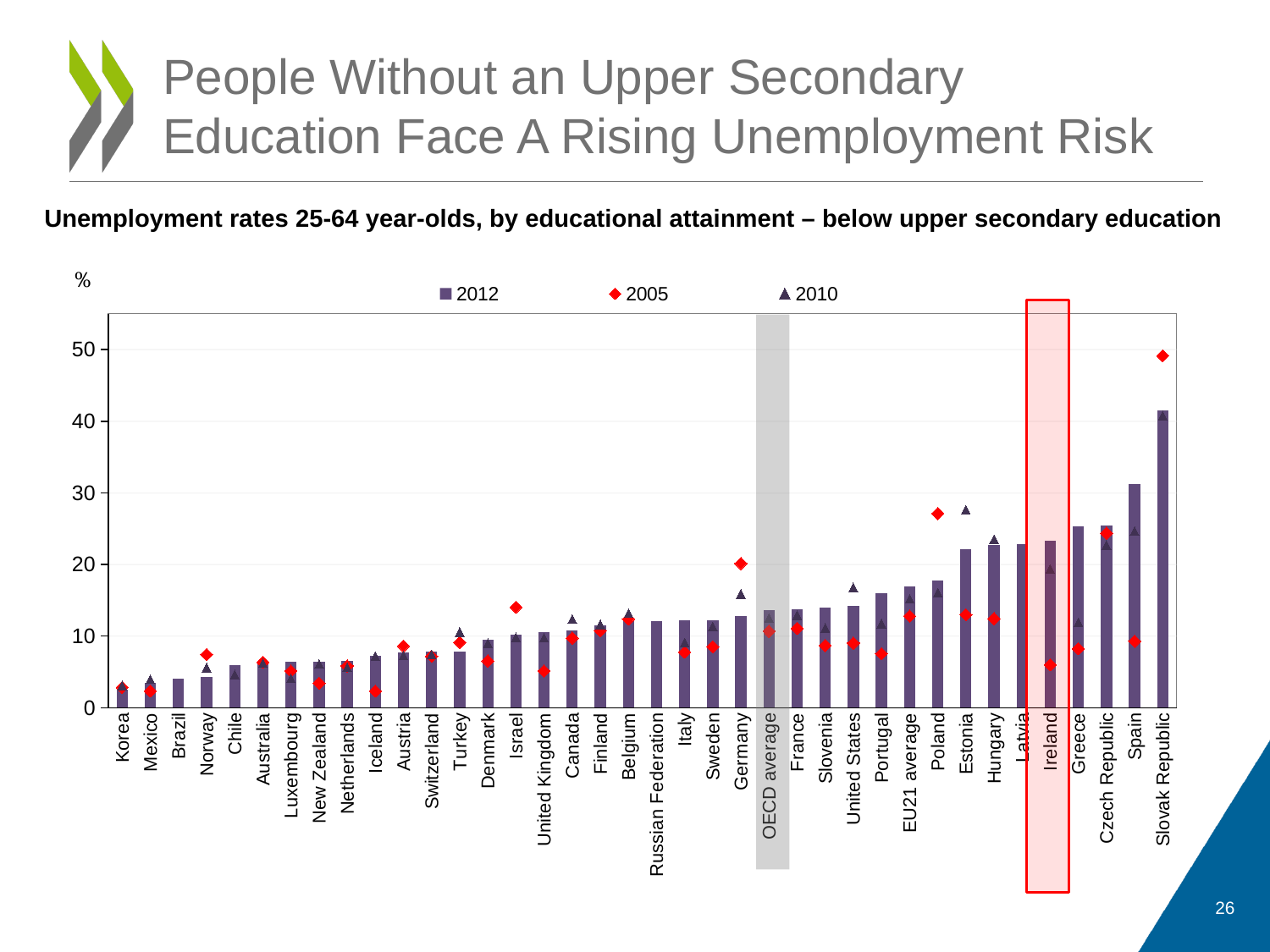

# People Without an Upper Secondary Education Face A Rising Unemployment Risk
Unemployment rates 25-64 year-olds, by educational attainment – below upper secondary education

### Chart

| Category |  |  |  |
|---|---|---|---|
| Korea | 2.5529713645702587 | 2.860132478102688 | 3.114502099737338 |
| Mexico | 3.5211332791682706 | 2.331670594050584 | 3.972662966277735 |
| Brazil | 4.066513410357856 | None | None |
| Norway | 4.280396997926785 | 7.438449476404566 | 5.5759804043310135 |
| Chile | 5.968124936774374 | None | 4.647627695359377 |
| Australia | 6.228568513210309 | 6.339017394869975 | 6.215885904464442 |
| Luxembourg | 6.40907750340126 | 5.123624268030678 | 4.11696498013553 |
| New Zealand | 6.415552673494387 | 3.428691429101529 | 6.0923369791486355 |
| Netherlands | 6.5734914017422055 | 5.8494476358314484 | 5.65940352839489 |
| Iceland | 7.296336945874124 | 2.3224221976739643 | 7.186878462886602 |
| Austria | 7.713272907341275 | 8.62635203630635 | 7.335187826678837 |
| Switzerland | 7.853132193478994 | 7.19982069057646 | 7.425681331073175 |
| Turkey | 7.856748442060423 | 9.129134741169874 | 10.55004508566276 |
| Denmark | 9.551065382810837 | 6.5431185543672425 | 9.014347499610157 |
| Israel | 10.204289070222991 | 14.048811105596265 | 9.82534179776196 |
| United Kingdom | 10.542742871662842 | 5.1350984024976185 | 9.789576009201975 |
| Canada | 10.833889795669597 | 9.722630938460178 | 12.3801019957844 |
| Finland | 11.552729279019067 | 10.747297334478779 | 11.6355987479324 |
| Belgium | 12.079521815666784 | 12.385030535545361 | 13.192151027911503 |
| Russian Federation | 12.152698918335725 | None | None |
| Italy | 12.165579309811372 | 7.7610382327981915 | 9.09781030181714 |
| Sweden | 12.264236535588598 | 8.515079157104227 | 11.347712051809502 |
| Germany | 12.81925334559116 | 20.148873253798307 | 15.897299683878199 |
| OECD average | 13.633076564786117 | 10.67830779219006 | 12.530924221705444 |
| France | 13.766201758867444 | 11.099838821458782 | 12.925810581340306 |
| Slovenia | 13.96651084926025 | 8.69474469490865 | 11.16546762130465 |
| United States | 14.279736297163591 | 9.031454973994824 | 16.820260510331956 |
| Portugal | 16.004182730363688 | 7.548887229429776 | 11.762863727098647 |
| EU21 average | 16.9 | 12.8 | 15.2 |
| Poland | 17.8048548055687 | 27.126480317118407 | 16.078811371849984 |
| Estonia | 22.089390468688162 | 12.994870974469094 | 27.667414604544234 |
| Hungary | 22.75903976184244 | 12.44505091547017 | 23.534043682512397 |
| Latvia | 22.862902599678605 | None | None |
| Ireland | 23.345004978894295 | 6.0054907070412495 | 19.370200457072865 |
| Greece | 25.34044889761285 | 8.261537187127395 | 11.922693317163127 |
| Czech Republic | 25.46334087590663 | 24.383870055367552 | 22.726939032351517 |
| Spain | 31.198804001801182 | 9.295494081726797 | 24.66422225877108 |
| Slovak Republic | 41.52694501887492 | 49.162388935204895 | 40.808675772081436 |
%

26